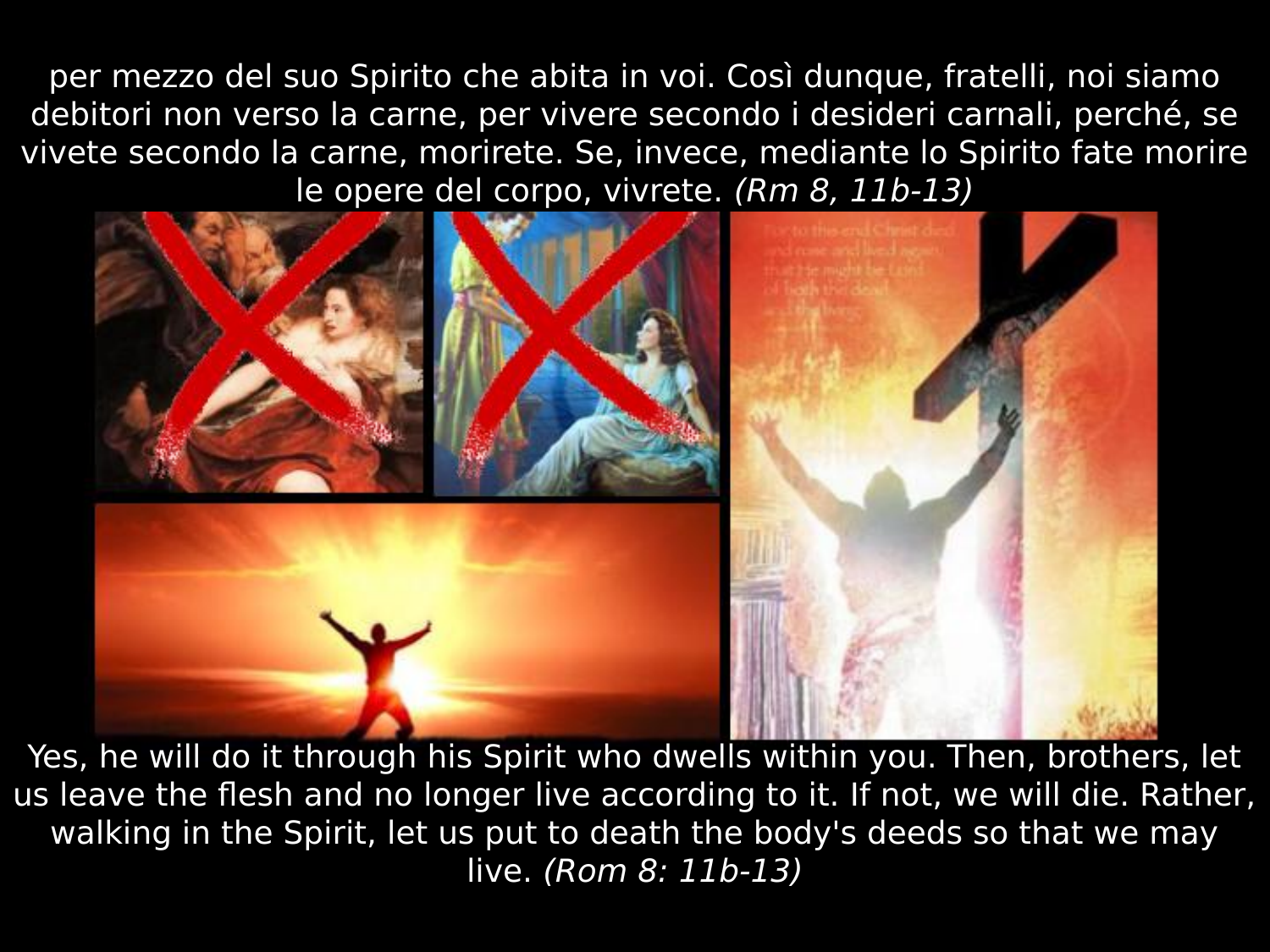

# per mezzo del suo Spirito che abita in voi. Così dunque, fratelli, noi siamo debitori non verso la carne, per vivere secondo i desideri carnali, perché, se vivete secondo la carne, morirete. Se, invece, mediante lo Spirito fate morire le opere del corpo, vivrete. (Rm 8, 11b-13)
Yes, he will do it through his Spirit who dwells within you. Then, brothers, let us leave the flesh and no longer live according to it. If not, we will die. Rather, walking in the Spirit, let us put to death the body's deeds so that we may live. (Rom 8: 11b-13)